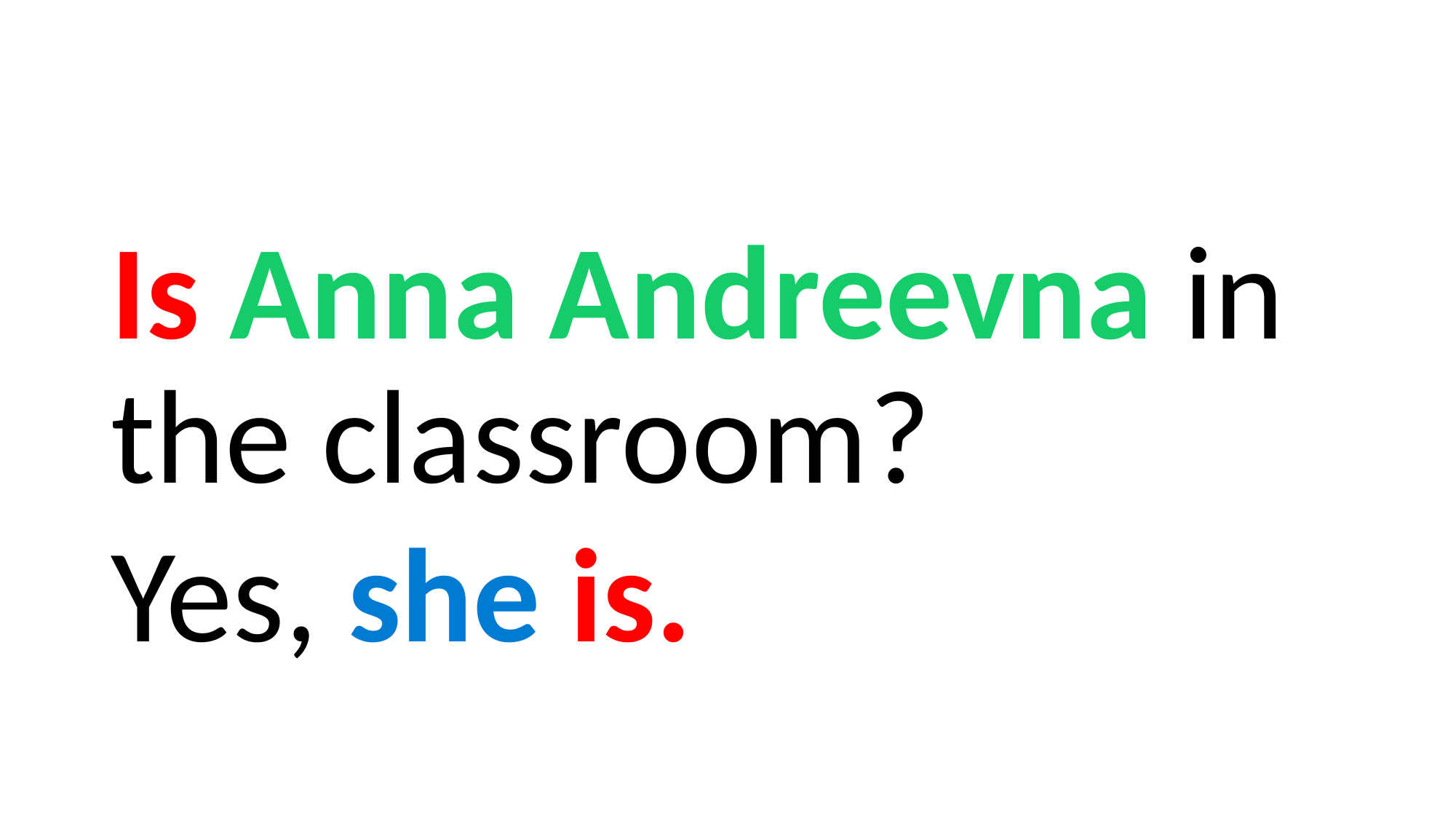

#
Is Anna Andreevna in the classroom?
Yes, she is.